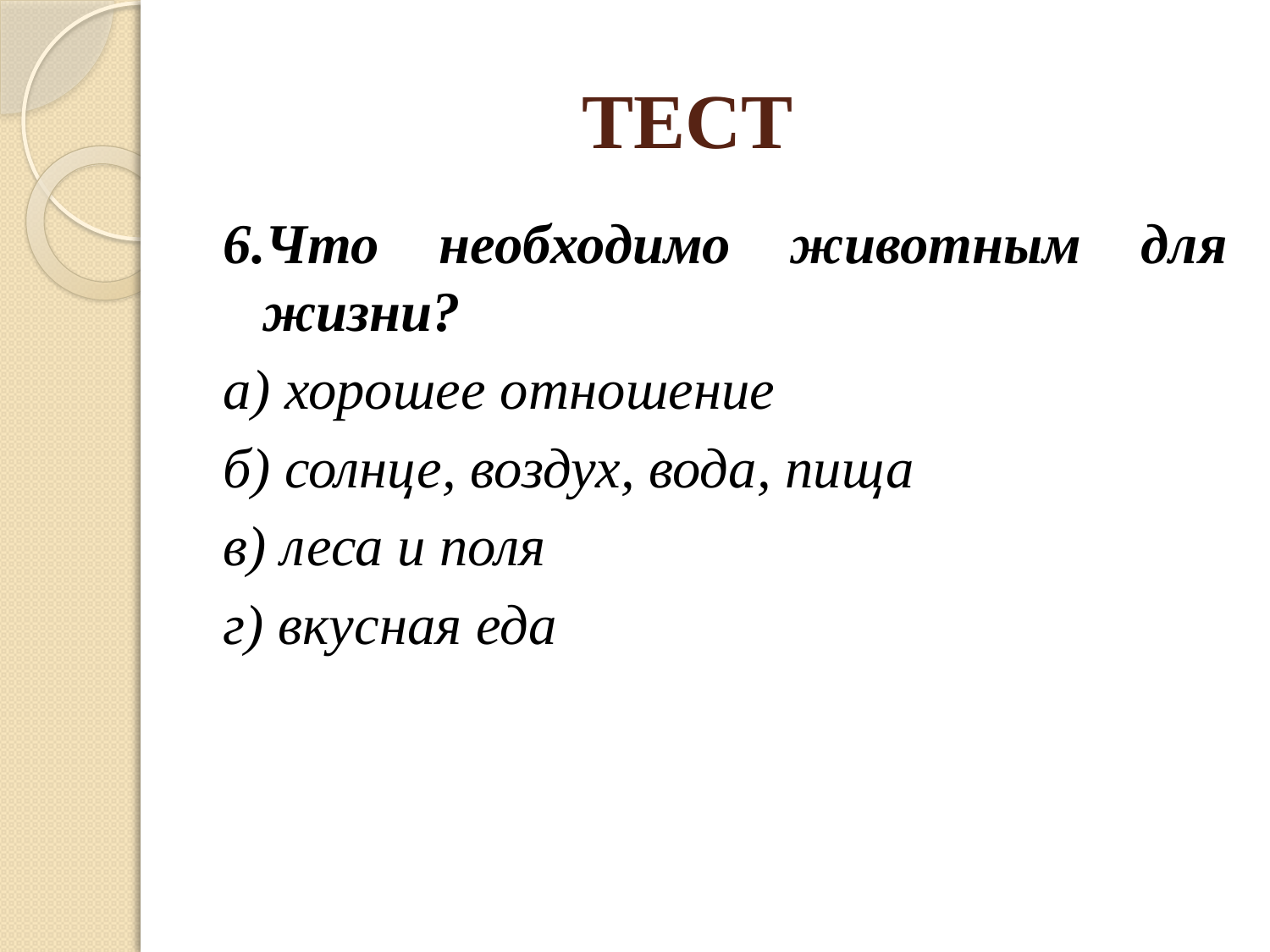

# ТЕСТ
6.Что необходимо животным для жизни?
а) хорошее отношение
б) солнце, воздух, вода, пища
в) леса и поля
г) вкусная еда